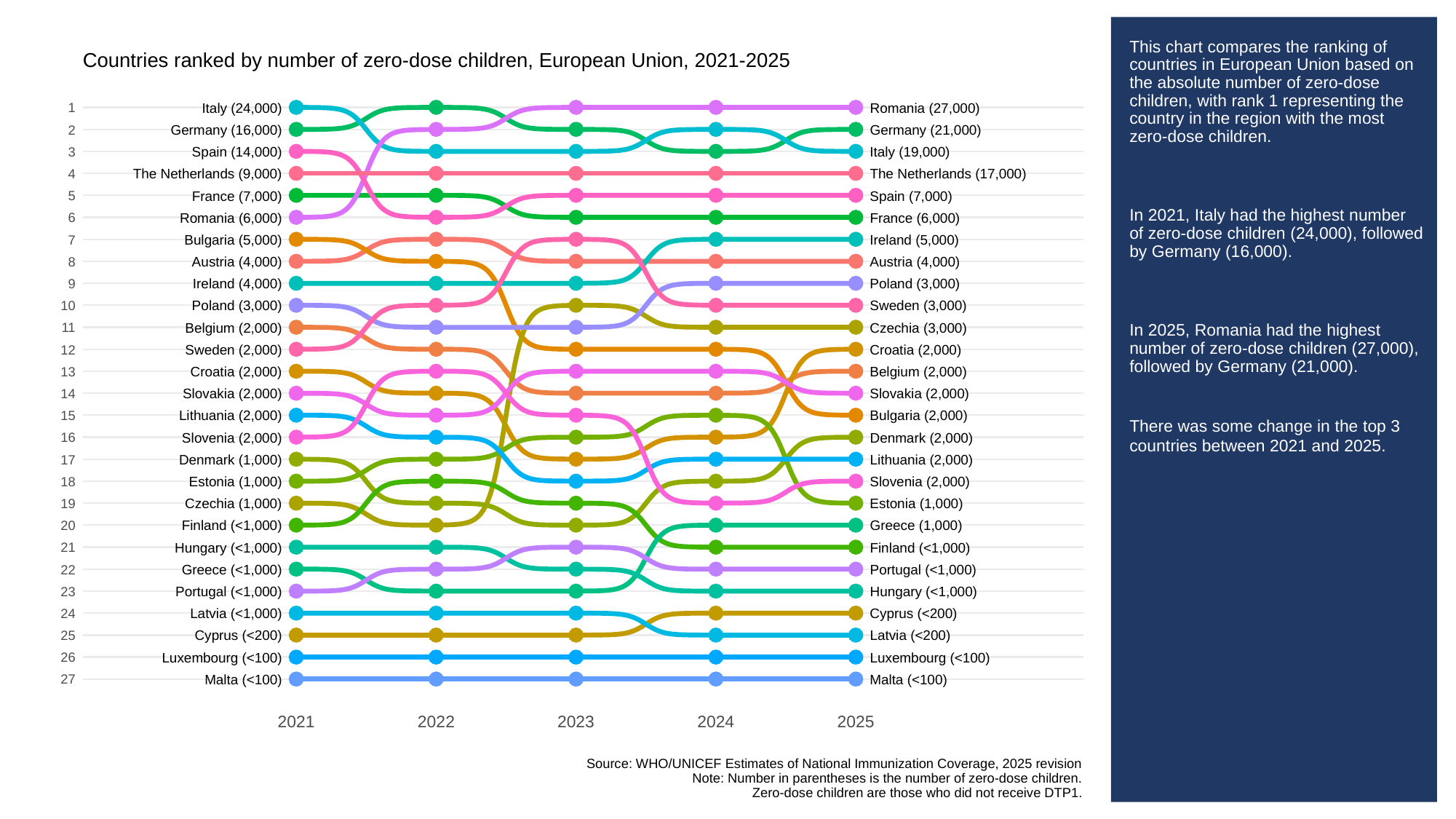

# This chart compares the ranking of countries in European Union based on the absolute number of zero-dose children, with rank 1 representing the country in the region with the most zero-dose children.

In 2021, Italy had the highest number of zero-dose children (24,000), followed by Germany (16,000).

In 2025, Romania had the highest number of zero-dose children (27,000), followed by Germany (21,000).

There was some change in the top 3 countries between 2021 and 2025.

Countries ranked by number of zero-dose children, European Union, 2021-2025

Italy (24,000)
Romania (27,000)
1
1
1
1
1
1

Germany (16,000)
Germany (21,000)
2
2
2
2
2
2

Spain (14,000)
Italy (19,000)
3
3
3
3
3
3

The Netherlands (9,000)
The Netherlands (17,000)
4
4
4
4
4
4

France (7,000)
Spain (7,000)
5
5
5
5
5
5

Romania (6,000)
France (6,000)
6
6
6
6
6
6

Bulgaria (5,000)
Ireland (5,000)
7
7
7
7
7
7

Austria (4,000)
Austria (4,000)
8
8
8
8
8
8

Ireland (4,000)
Poland (3,000)
9
9
9
9
9
9

Poland (3,000)
Sweden (3,000)
10
10
10
10
10
10

Belgium (2,000)
Czechia (3,000)
11
11
11
11
11
11

Sweden (2,000)
Croatia (2,000)
12
12
12
12
12
12

Croatia (2,000)
Belgium (2,000)
13
13
13
13
13
13

Slovakia (2,000)
Slovakia (2,000)
14
14
14
14
14
14

Lithuania (2,000)
Bulgaria (2,000)
15
15
15
15
15
15

Slovenia (2,000)
Denmark (2,000)
16
16
16
16
16
16

Denmark (1,000)
Lithuania (2,000)
17
17
17
17
17
17

Estonia (1,000)
Slovenia (2,000)
18
18
18
18
18
18

Czechia (1,000)
Estonia (1,000)
19
19
19
19
19
19

Finland (<1,000)
Greece (1,000)
20
20
20
20
20
20

Hungary (<1,000)
Finland (<1,000)
21
21
21
21
21
21

Greece (<1,000)
Portugal (<1,000)
22
22
22
22
22
22

Portugal (<1,000)
Hungary (<1,000)
23
23
23
23
23
23

Latvia (<1,000)
Cyprus (<200)
24
24
24
24
24
24

Cyprus (<200)
Latvia (<200)
25
25
25
25
25
25

Luxembourg (<100)
Luxembourg (<100)
26
26
26
26
26
26

Malta (<100)
Malta (<100)
27
27
27
27
27
27

2021
2022
2023
2024
2025
Source: WHO/UNICEF Estimates of National Immunization Coverage, 2025 revision
Note: Number in parentheses is the number of zero-dose children.
Zero-dose children are those who did not receive DTP1.